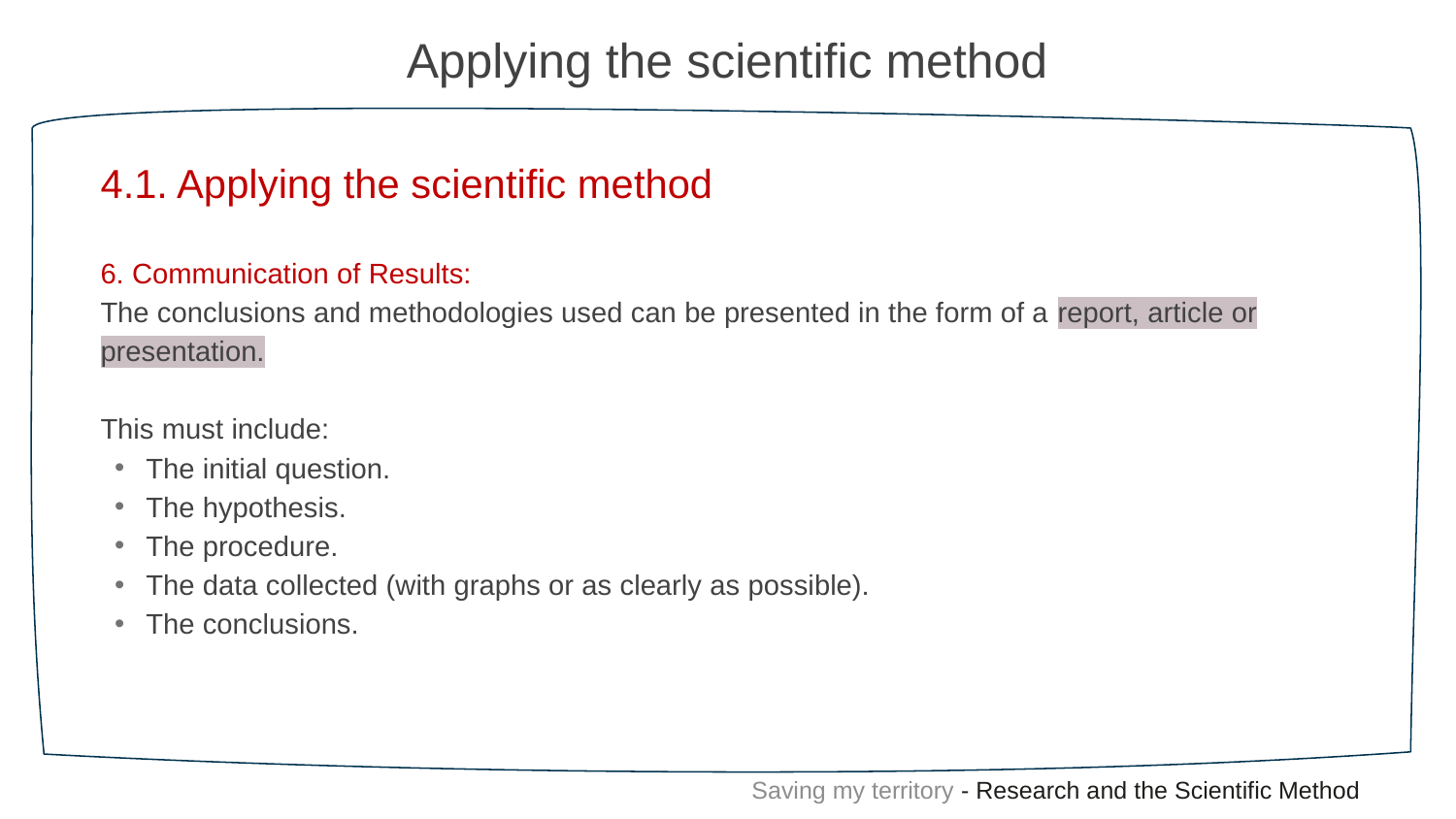

Applying the scientific method

4.1. Applying the scientific method
6. Communication of Results:
The conclusions and methodologies used can be presented in the form of a report, article or presentation.

This must include:
The initial question.
The hypothesis.
The procedure.
The data collected (with graphs or as clearly as possible).
The conclusions.

Saving my territory - Research and the Scientific Method